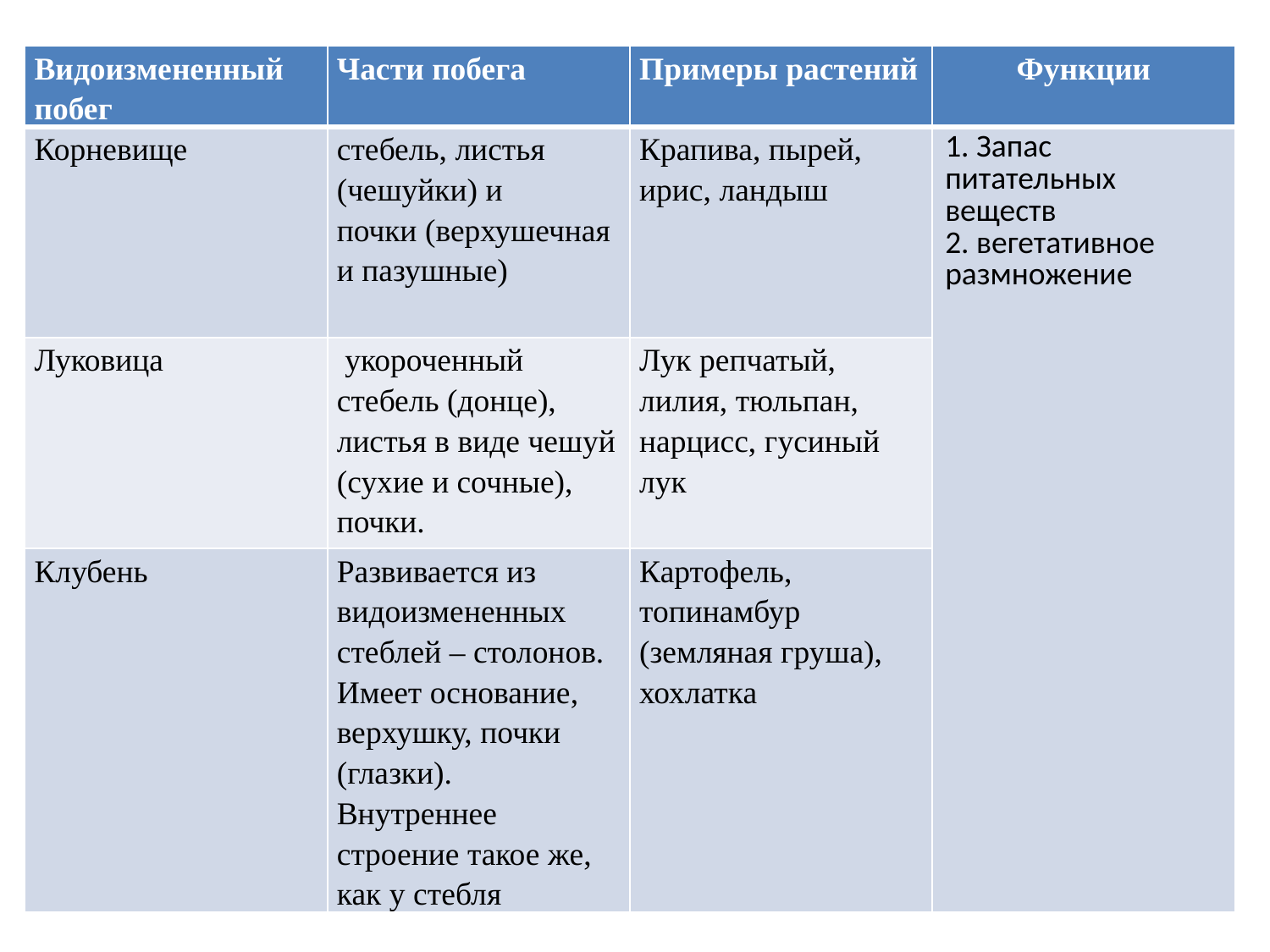

| Видоизмененный побег | Части побега | Примеры растений | Функции |
| --- | --- | --- | --- |
| Корневище | стебель, листья (чешуйки) и почки (верхушечная и пазушные) | Крапива, пырей, ирис, ландыш | 1. Запас питательных веществ 2. вегетативное размножение |
| Луковица | укороченный стебель (донце), листья в виде чешуй (сухие и сочные), почки. | Лук репчатый, лилия, тюльпан, нарцисс, гусиный лук |  |
| Клубень | Развивается из видоизмененных стеблей – столонов. Имеет основание, верхушку, почки (глазки). Внутреннее строение такое же, как у стебля | Картофель, топинамбур (земляная груша), хохлатка |  |